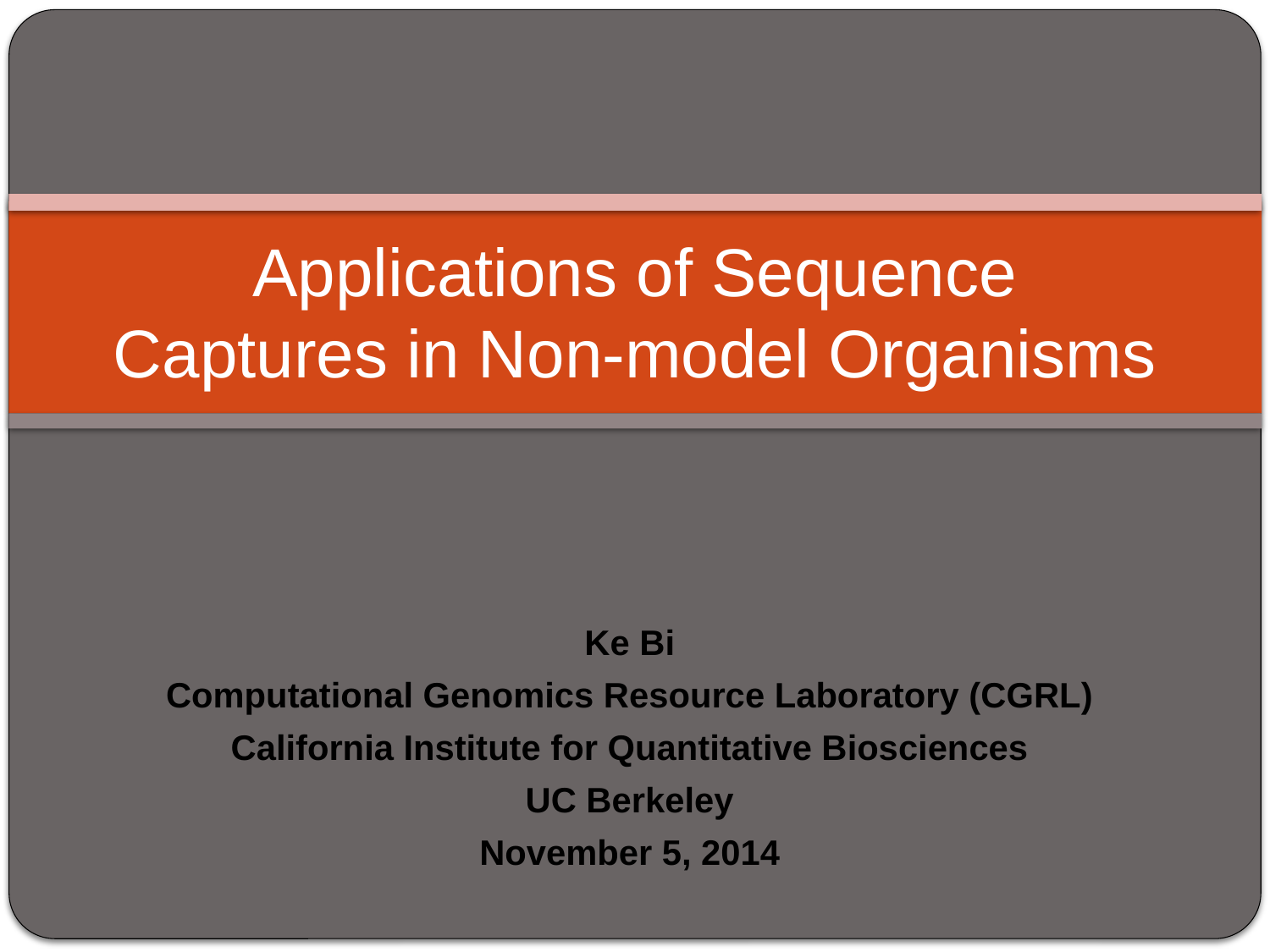

# Applications of Sequence Captures in Non-model Organisms
Ke Bi
Computational Genomics Resource Laboratory (CGRL)
California Institute for Quantitative Biosciences
UC Berkeley
November 5, 2014